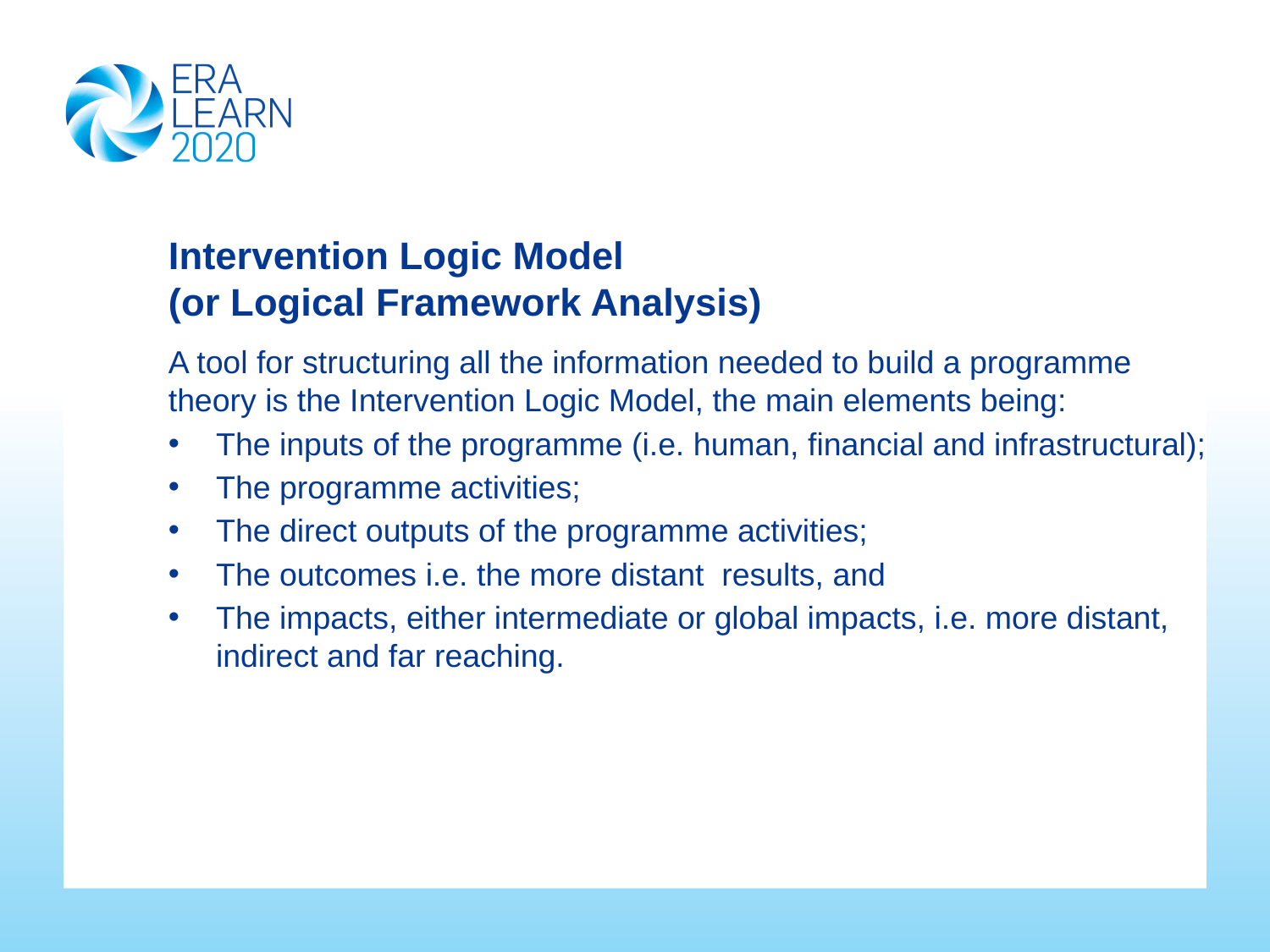

# Intervention Logic Model (or Logical Framework Analysis)
A tool for structuring all the information needed to build a programme theory is the Intervention Logic Model, the main elements being:
The inputs of the programme (i.e. human, financial and infrastructural);
The programme activities;
The direct outputs of the programme activities;
The outcomes i.e. the more distant  results, and
The impacts, either intermediate or global impacts, i.e. more distant, indirect and far reaching.